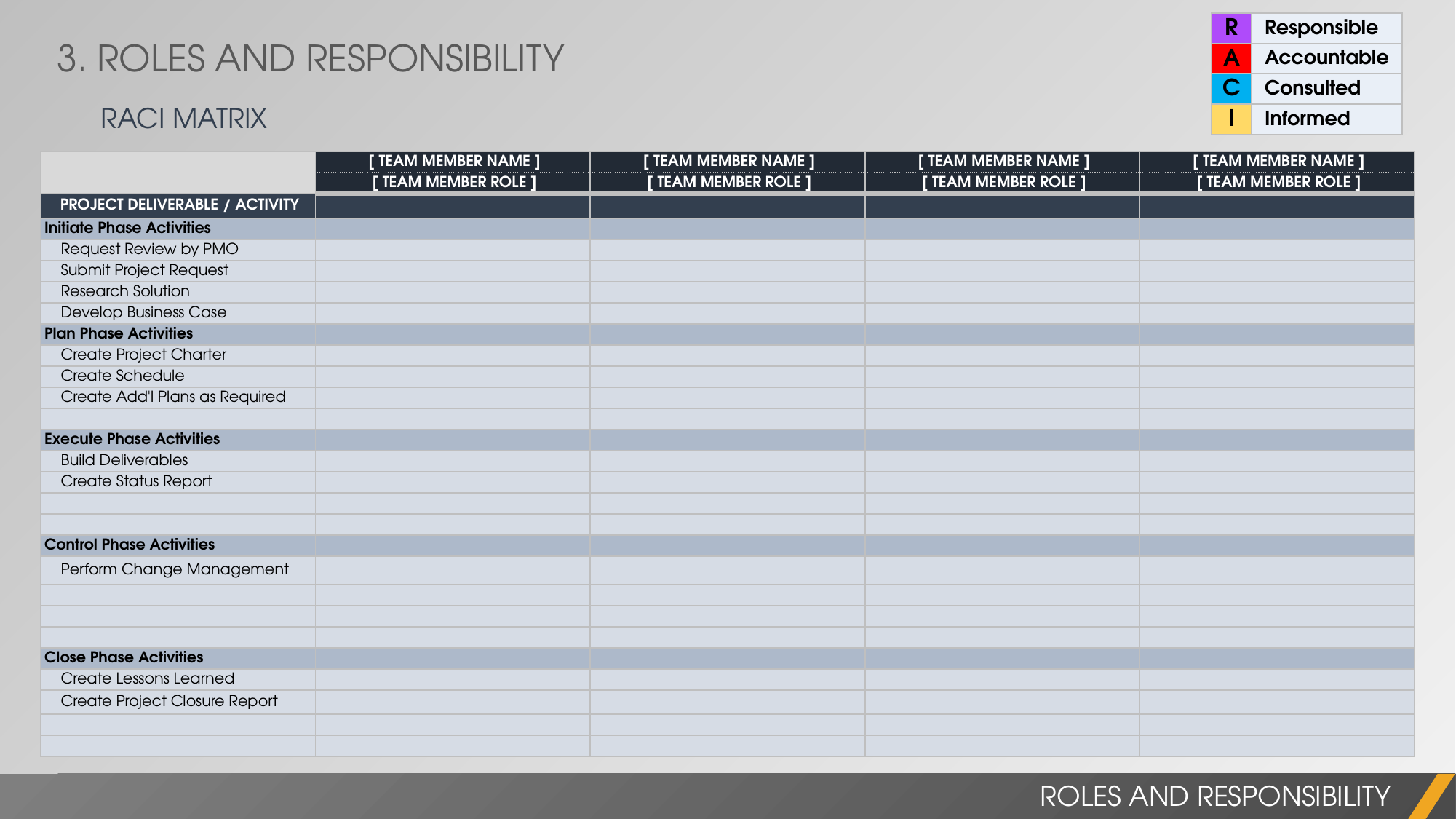

| R | Responsible |
| --- | --- |
| A | Accountable |
| C | Consulted |
| I | Informed |
3. ROLES AND RESPONSIBILITY
RACI MATRIX
|  | [ TEAM MEMBER NAME ] | [ TEAM MEMBER NAME ] | [ TEAM MEMBER NAME ] | [ TEAM MEMBER NAME ] |
| --- | --- | --- | --- | --- |
|  | [ TEAM MEMBER ROLE ] | [ TEAM MEMBER ROLE ] | [ TEAM MEMBER ROLE ] | [ TEAM MEMBER ROLE ] |
| PROJECT DELIVERABLE / ACTIVITY |  |  |  |  |
| Initiate Phase Activities |  |  |  |  |
| Request Review by PMO |  |  |  |  |
| Submit Project Request |  |  |  |  |
| Research Solution |  |  |  |  |
| Develop Business Case |  |  |  |  |
| Plan Phase Activities |  |  |  |  |
| Create Project Charter |  |  |  |  |
| Create Schedule |  |  |  |  |
| Create Add'l Plans as Required |  |  |  |  |
|  |  |  |  |  |
| Execute Phase Activities |  |  |  |  |
| Build Deliverables |  |  |  |  |
| Create Status Report |  |  |  |  |
|  |  |  |  |  |
|  |  |  |  |  |
| Control Phase Activities |  |  |  |  |
| Perform Change Management |  |  |  |  |
|  |  |  |  |  |
|  |  |  |  |  |
|  |  |  |  |  |
| Close Phase Activities |  |  |  |  |
| Create Lessons Learned |  |  |  |  |
| Create Project Closure Report |  |  |  |  |
|  |  |  |  |  |
|  |  |  |  |  |
PROJECT REPORT
ROLES AND RESPONSIBILITY